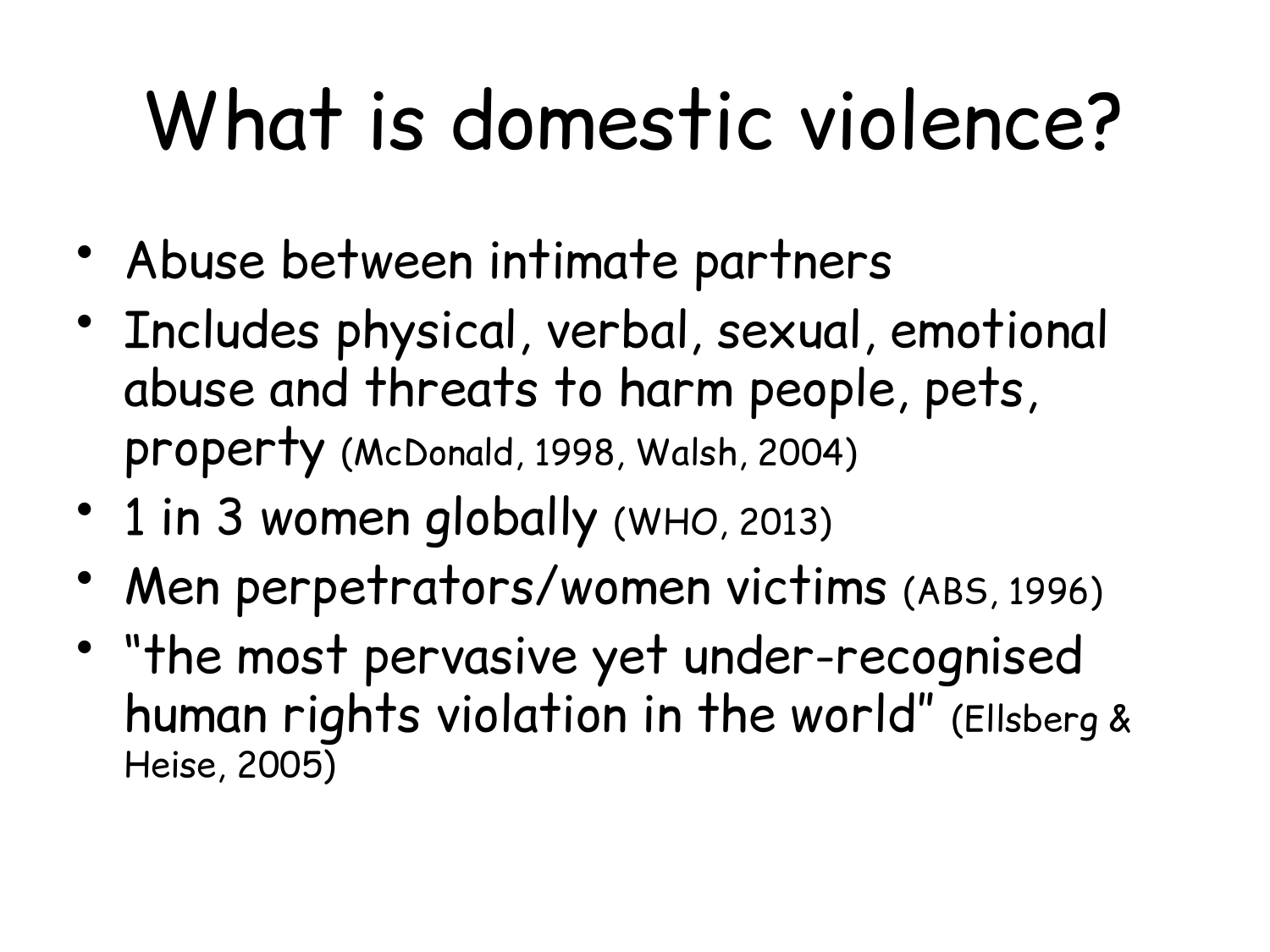

# What is domestic violence?
Abuse between intimate partners
Includes physical, verbal, sexual, emotional abuse and threats to harm people, pets, property (McDonald, 1998, Walsh, 2004)
1 in 3 women globally (WHO, 2013)
Men perpetrators/women victims (ABS, 1996)
“the most pervasive yet under-recognised human rights violation in the world” (Ellsberg & Heise, 2005)